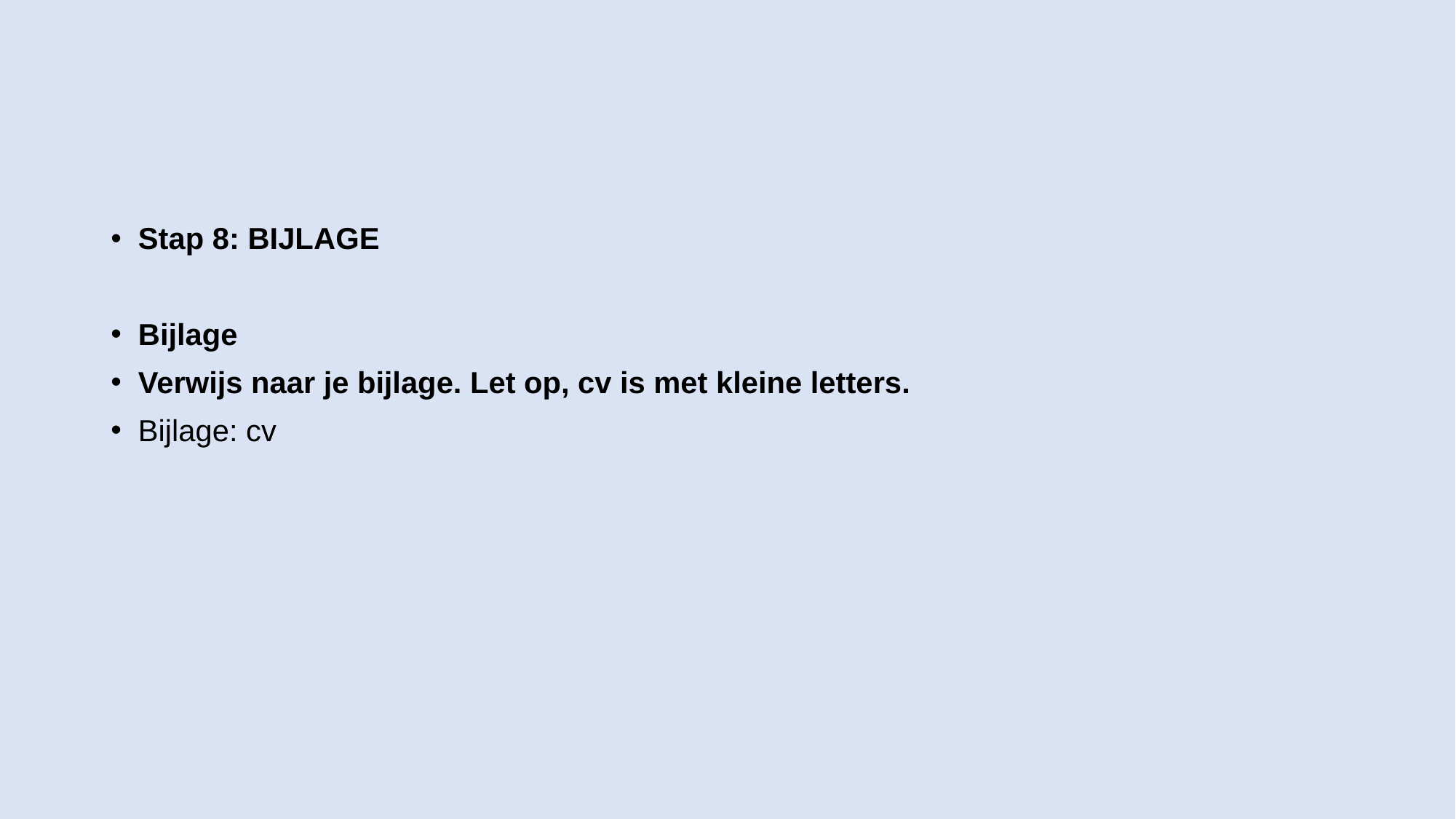

#
Stap 8: BIJLAGE

Bijlage
Verwijs naar je bijlage. Let op, cv is met kleine letters.
Bijlage: cv